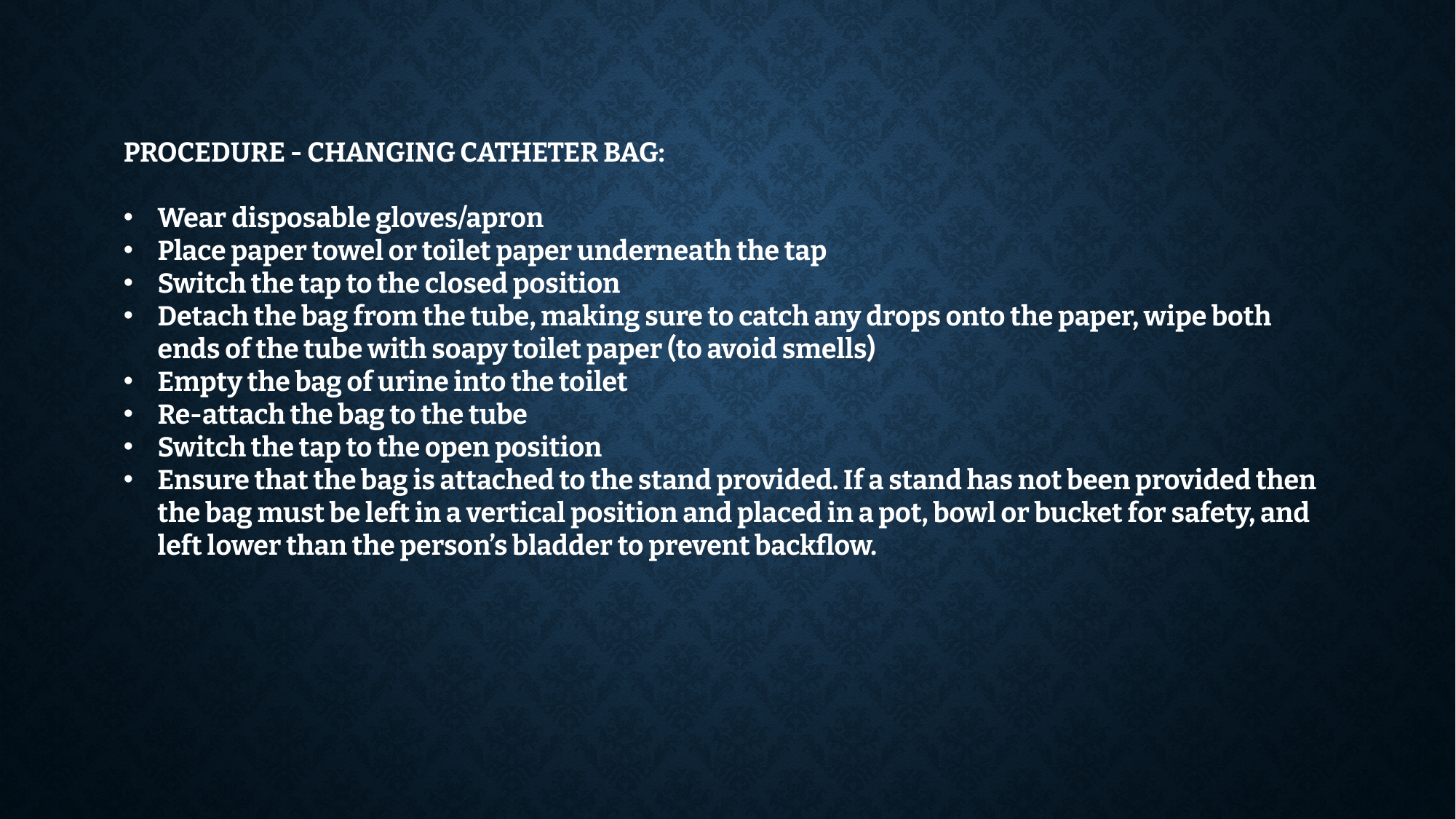

PROCEDURE - CHANGING CATHETER BAG:

Wear disposable gloves/apron
Place paper towel or toilet paper underneath the tap
Switch the tap to the closed position
Detach the bag from the tube, making sure to catch any drops onto the paper, wipe both ends of the tube with soapy toilet paper (to avoid smells)
Empty the bag of urine into the toilet
Re-attach the bag to the tube
Switch the tap to the open position
Ensure that the bag is attached to the stand provided. If a stand has not been provided then the bag must be left in a vertical position and placed in a pot, bowl or bucket for safety, and left lower than the person’s bladder to prevent backflow.